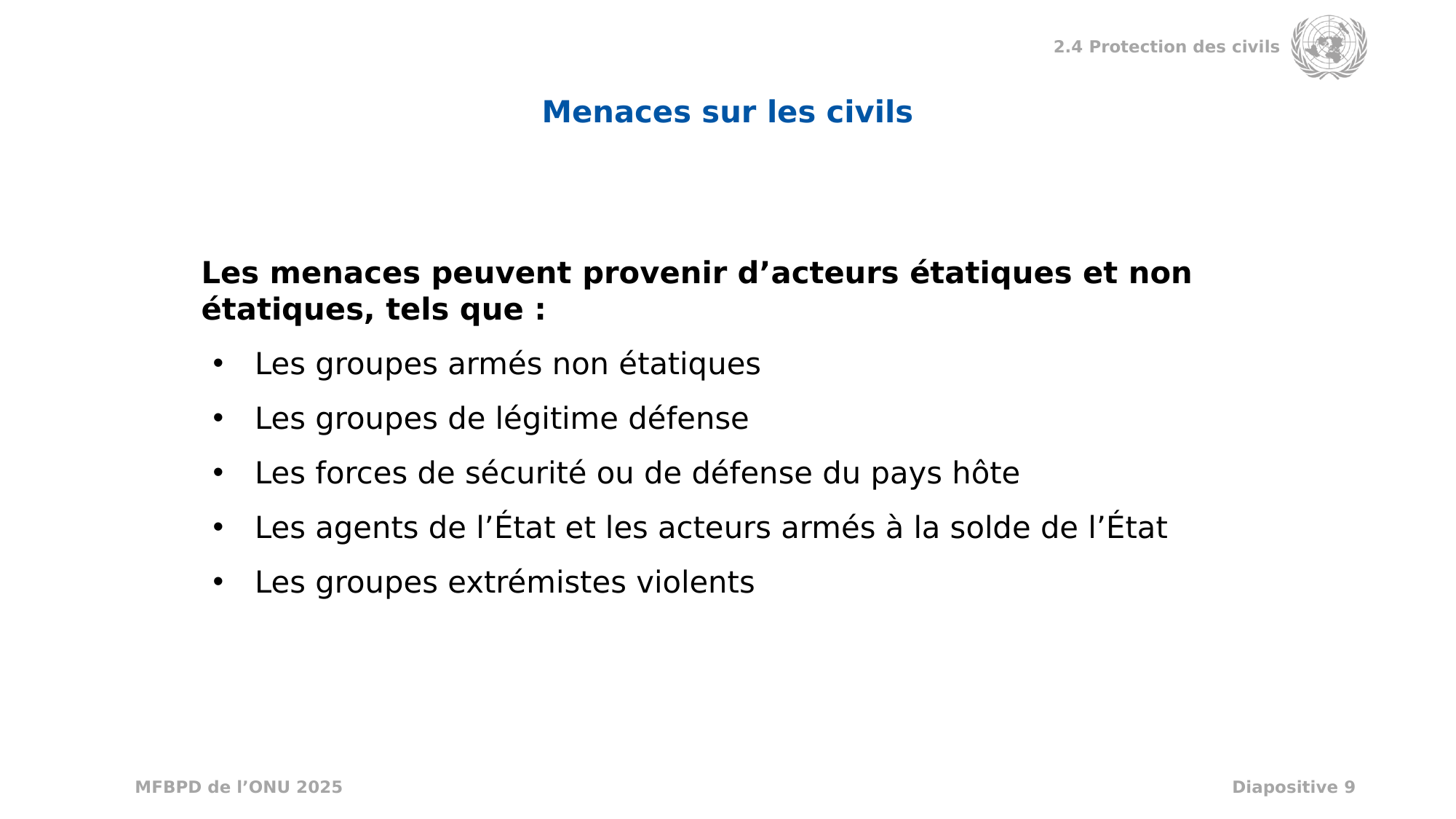

Menaces sur les civils
Les menaces peuvent provenir d’acteurs étatiques et non étatiques, tels que :
Les groupes armés non étatiques
Les groupes de légitime défense
Les forces de sécurité ou de défense du pays hôte
Les agents de l’État et les acteurs armés à la solde de l’État
Les groupes extrémistes violents